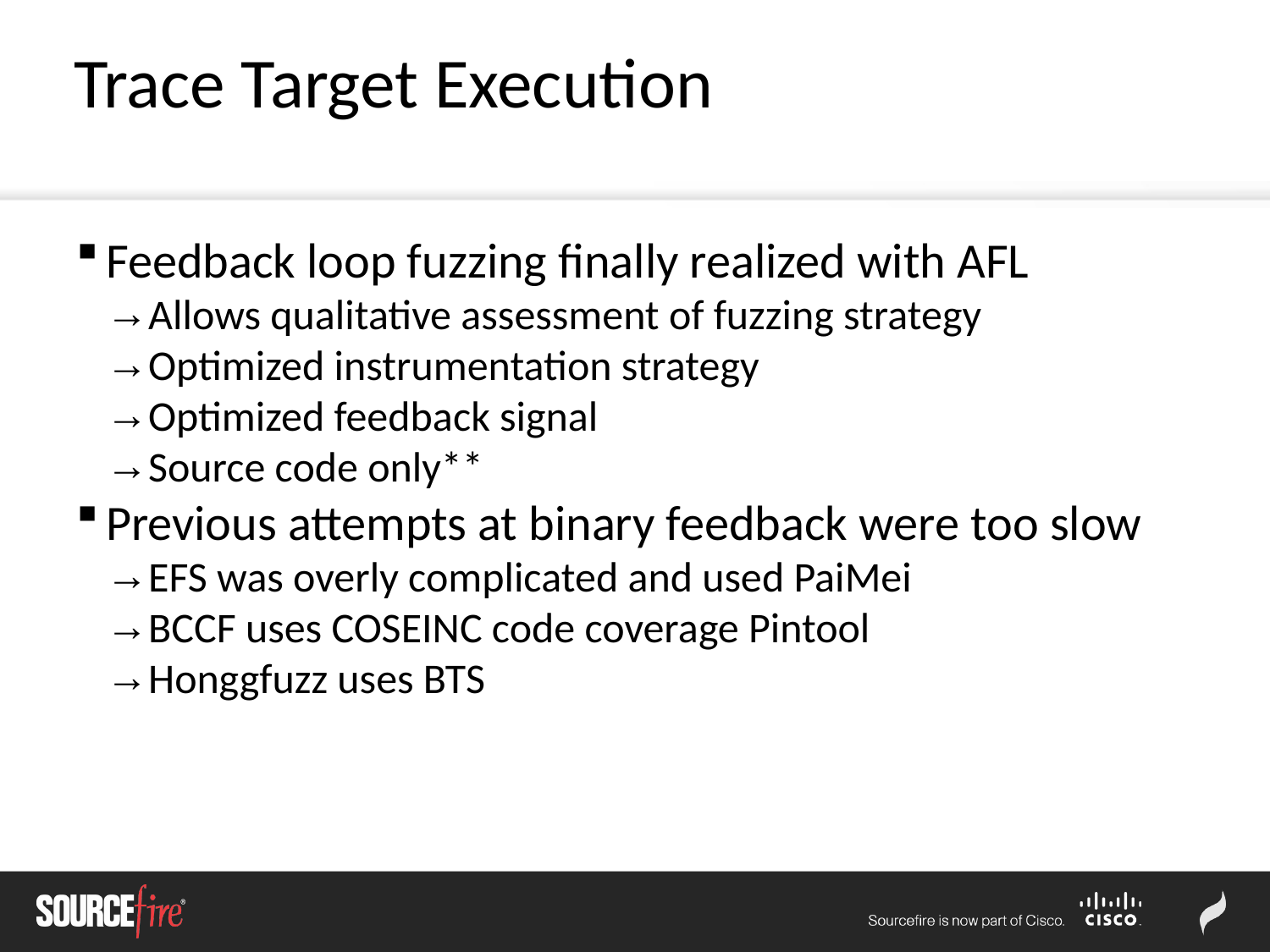

Trace Target Execution
Feedback loop fuzzing finally realized with AFL
Allows qualitative assessment of fuzzing strategy
Optimized instrumentation strategy
Optimized feedback signal
Source code only**
Previous attempts at binary feedback were too slow
EFS was overly complicated and used PaiMei
BCCF uses COSEINC code coverage Pintool
Honggfuzz uses BTS